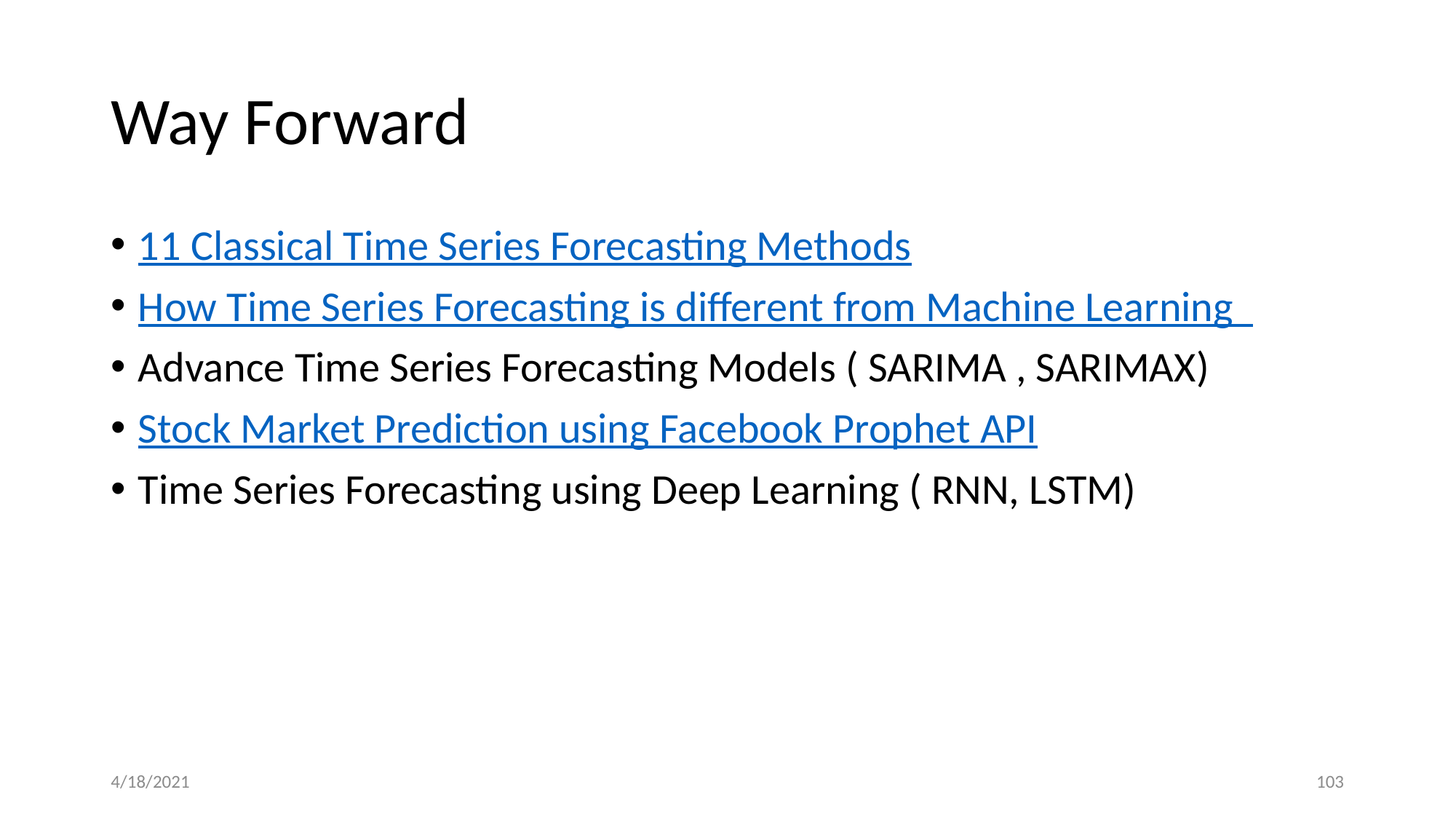

# Way Forward
11 Classical Time Series Forecasting Methods
How Time Series Forecasting is different from Machine Learning
Advance Time Series Forecasting Models ( SARIMA , SARIMAX)
Stock Market Prediction using Facebook Prophet API
Time Series Forecasting using Deep Learning ( RNN, LSTM)

4/18/2021
103